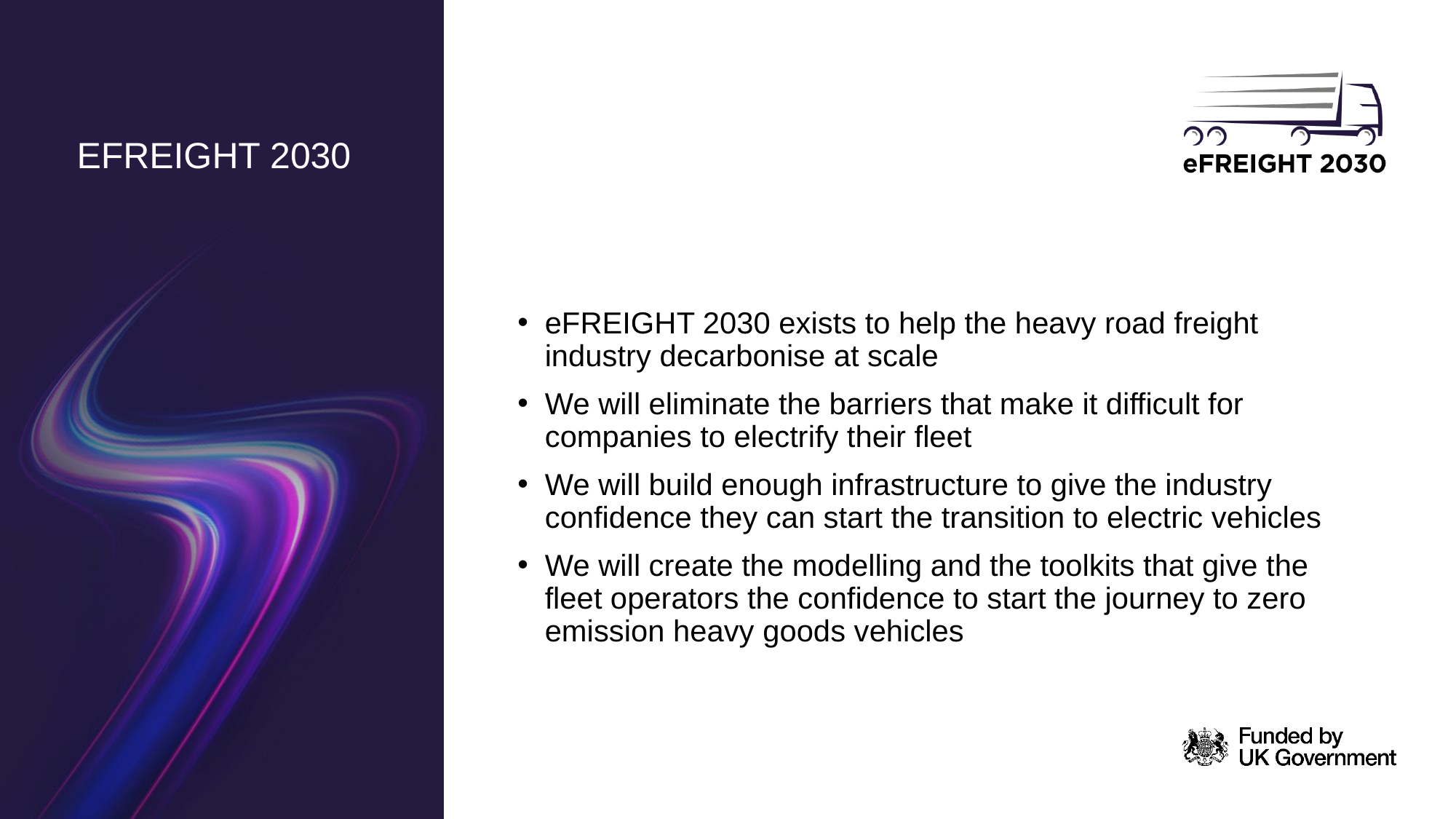

# Efreight 2030
eFREIGHT 2030 exists to help the heavy road freight industry decarbonise at scale
We will eliminate the barriers that make it difficult for companies to electrify their fleet
We will build enough infrastructure to give the industry confidence they can start the transition to electric vehicles
We will create the modelling and the toolkits that give the fleet operators the confidence to start the journey to zero emission heavy goods vehicles